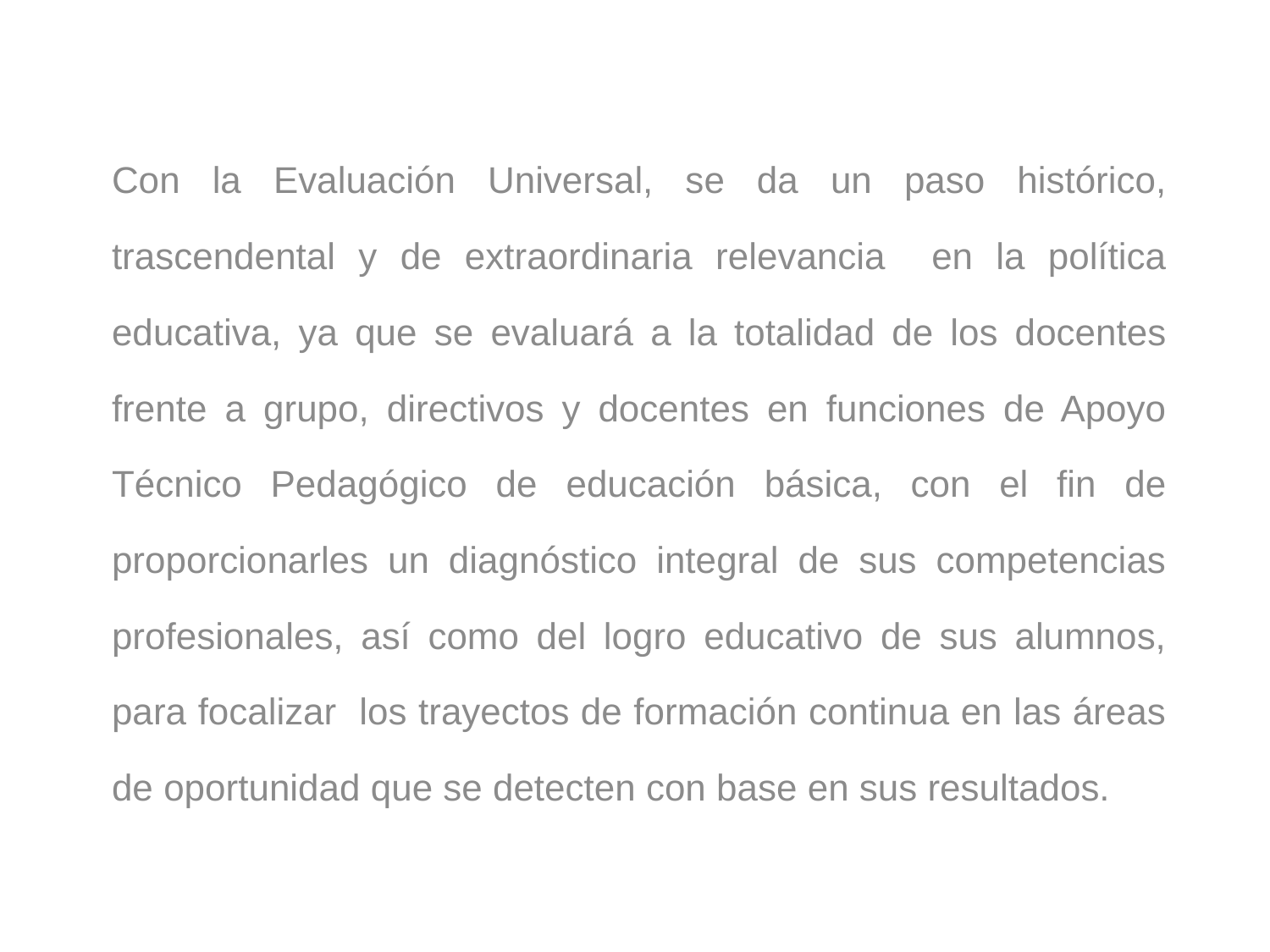

Con la Evaluación Universal, se da un paso histórico, trascendental y de extraordinaria relevancia  en la política educativa, ya que se evaluará a la totalidad de los docentes frente a grupo, directivos y docentes en funciones de Apoyo Técnico Pedagógico de educación básica, con el fin de proporcionarles un diagnóstico integral de sus competencias profesionales, así como del logro educativo de sus alumnos, para focalizar  los trayectos de formación continua en las áreas de oportunidad que se detecten con base en sus resultados.